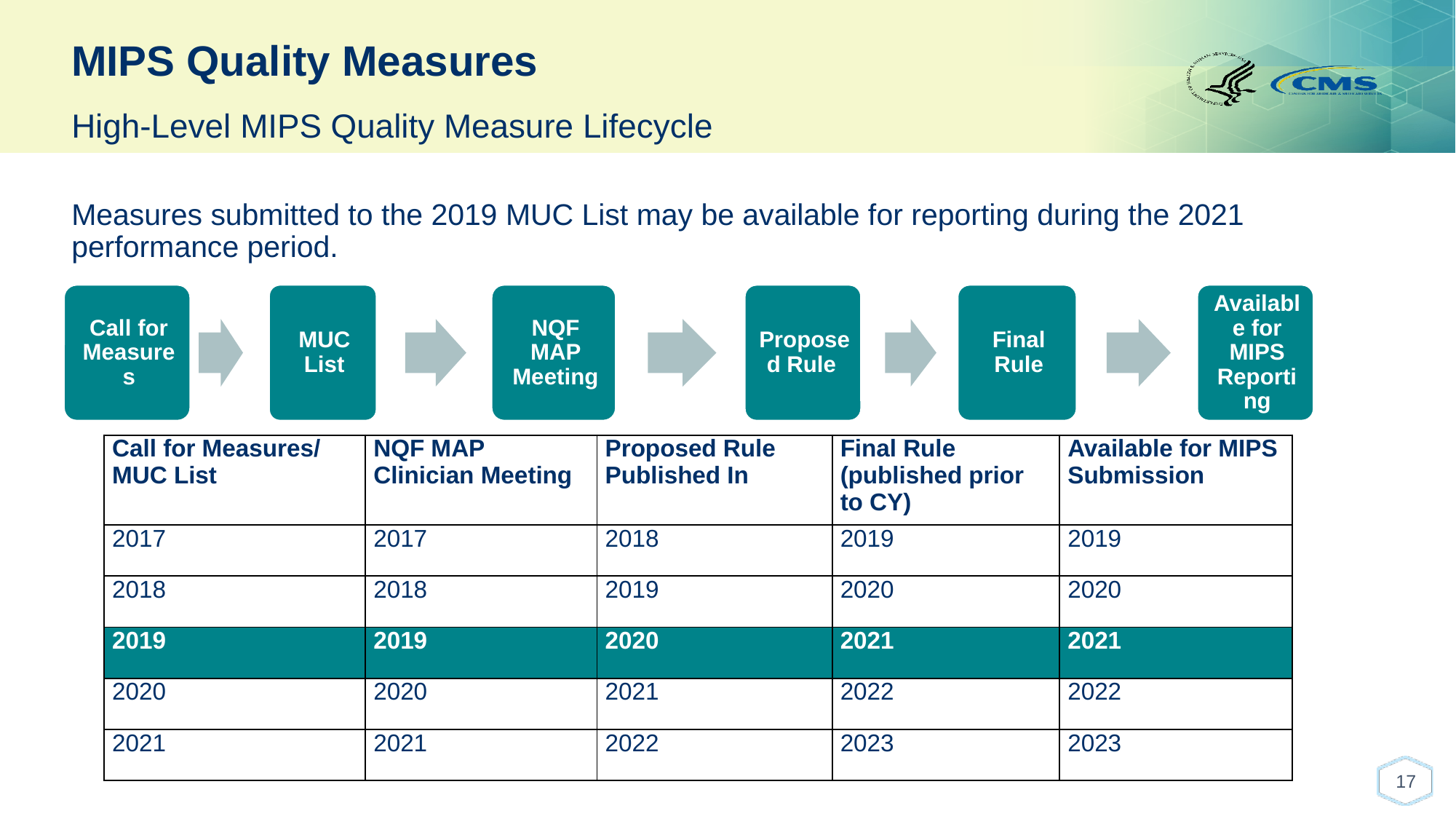

# MIPS Quality Measures High-Level MIPS Quality Measure Lifecycle

Measures submitted to the 2019 MUC List may be available for reporting during the 2021 performance period.

Call for Measures

MUC List

NQF MAP Meeting

Proposed Rule

Final Rule

Available for MIPS Reporting
| Call for Measures/ MUC List | NQF MAP Clinician Meeting | Proposed Rule Published In | Final Rule (published prior to CY) | Available for MIPS Submission |
| --- | --- | --- | --- | --- |
| 2017 | 2017 | 2018 | 2019 | 2019 |
| 2018 | 2018 | 2019 | 2020 | 2020 |
| 2019 | 2019 | 2020 | 2021 | 2021 |
| 2020 | 2020 | 2021 | 2022 | 2022 |
| 2021 | 2021 | 2022 | 2023 | 2023 |
17